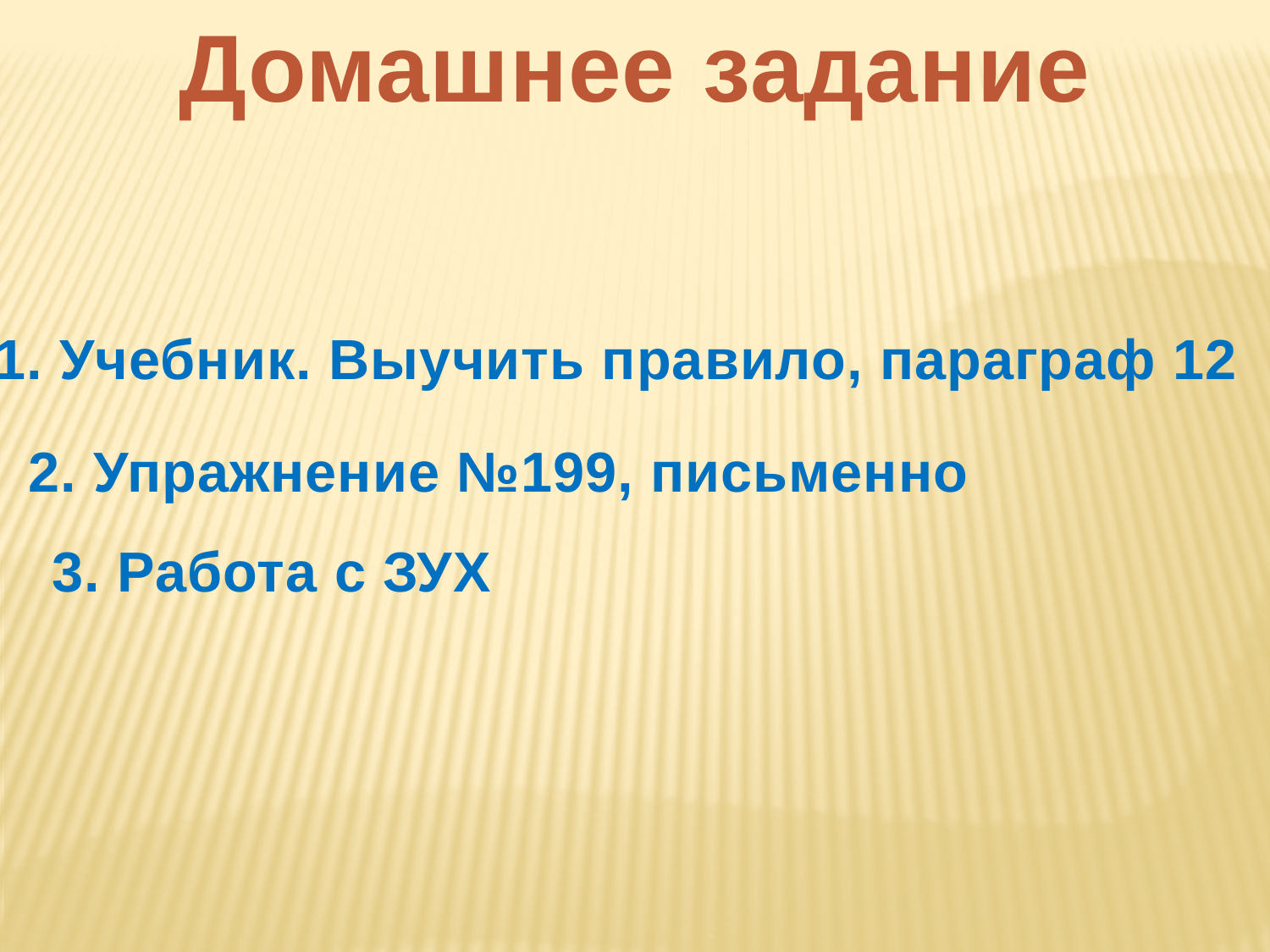

Домашнее задание
1. Учебник. Выучить правило, параграф 12
2. Упражнение №199, письменно
3. Работа с ЗУХ